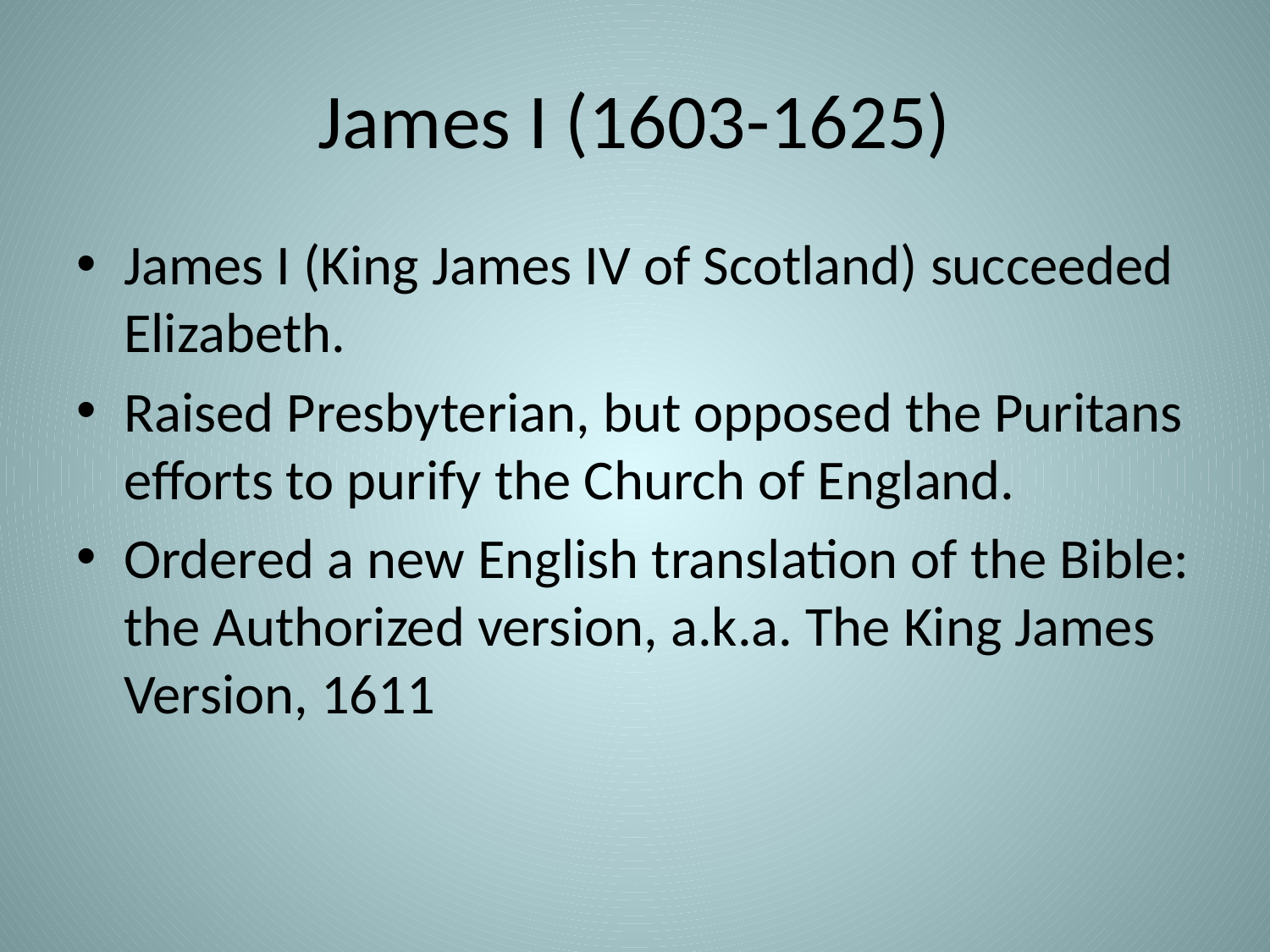

# James I (1603-1625)
James I (King James IV of Scotland) succeeded Elizabeth.
Raised Presbyterian, but opposed the Puritans efforts to purify the Church of England.
Ordered a new English translation of the Bible: the Authorized version, a.k.a. The King James Version, 1611